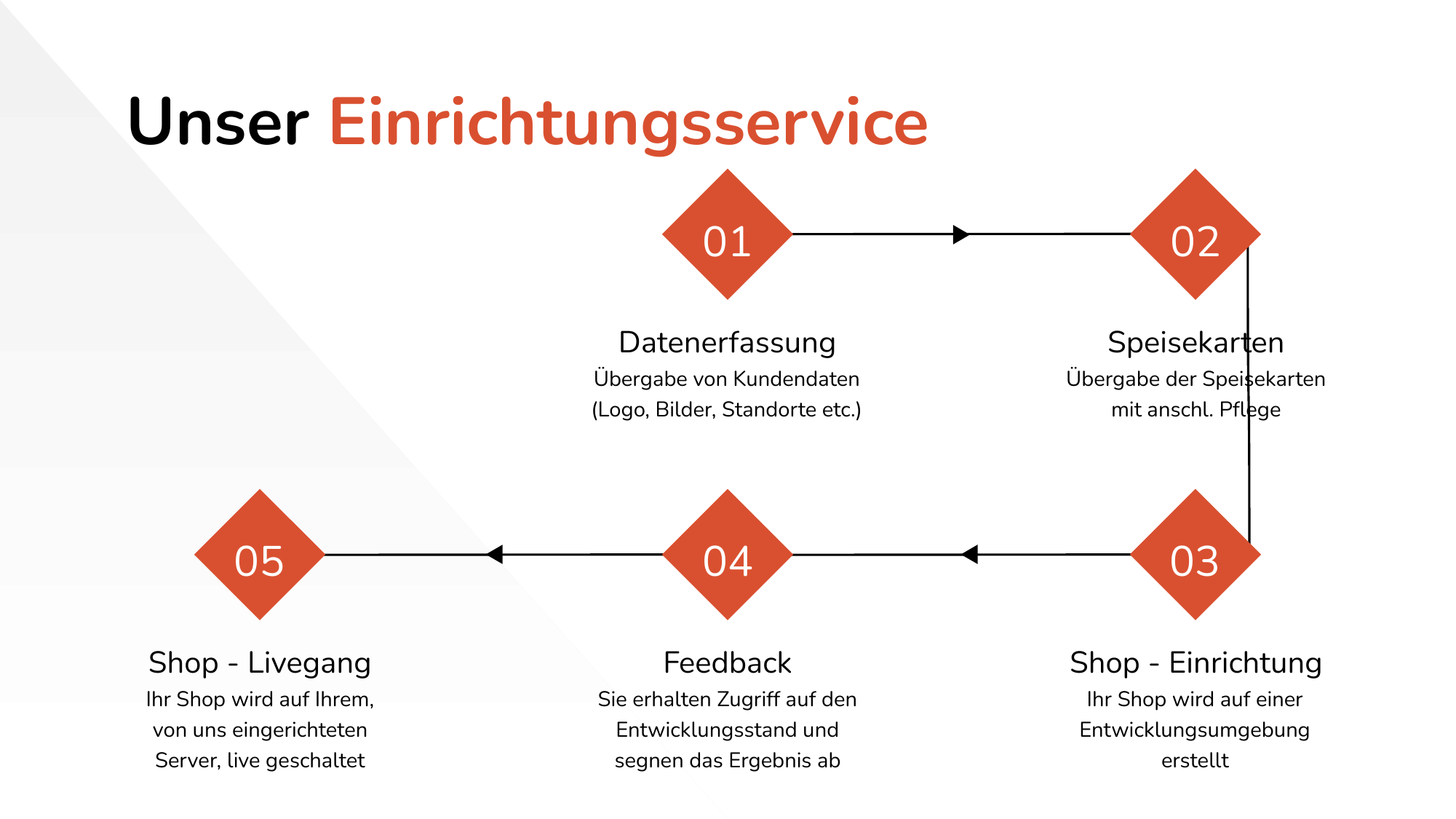

# Unser Einrichtungsservice
01
02
Datenerfassung
Speisekarten
Übergabe von Kundendaten (Logo, Bilder, Standorte etc.)
Übergabe der Speisekarten mit anschl. Pflege
05
04
03
Shop - Livegang
Feedback
Shop - Einrichtung
Ihr Shop wird auf Ihrem, von uns eingerichteten Server, live geschaltet
Sie erhalten Zugriff auf den Entwicklungsstand und segnen das Ergebnis ab
Ihr Shop wird auf einer Entwicklungsumgebung erstellt